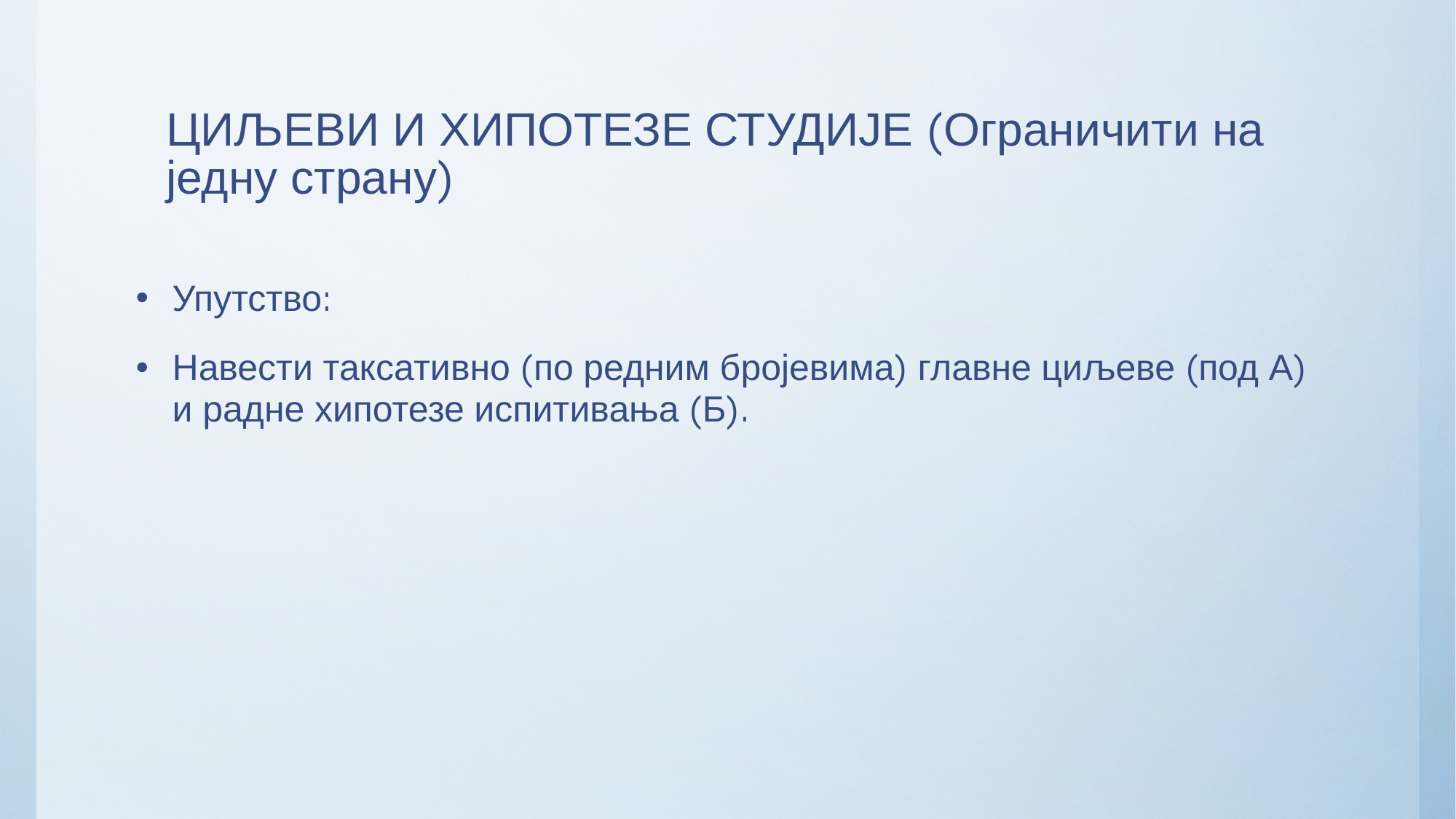

# ЦИЉЕВИ И ХИПОТЕЗЕ СТУДИЈЕ (Ограничити на једну страну)
Упутство:
Навести таксативно (по редним бројевима) главне циљеве (под А) и радне хипотезе испитивања (Б).